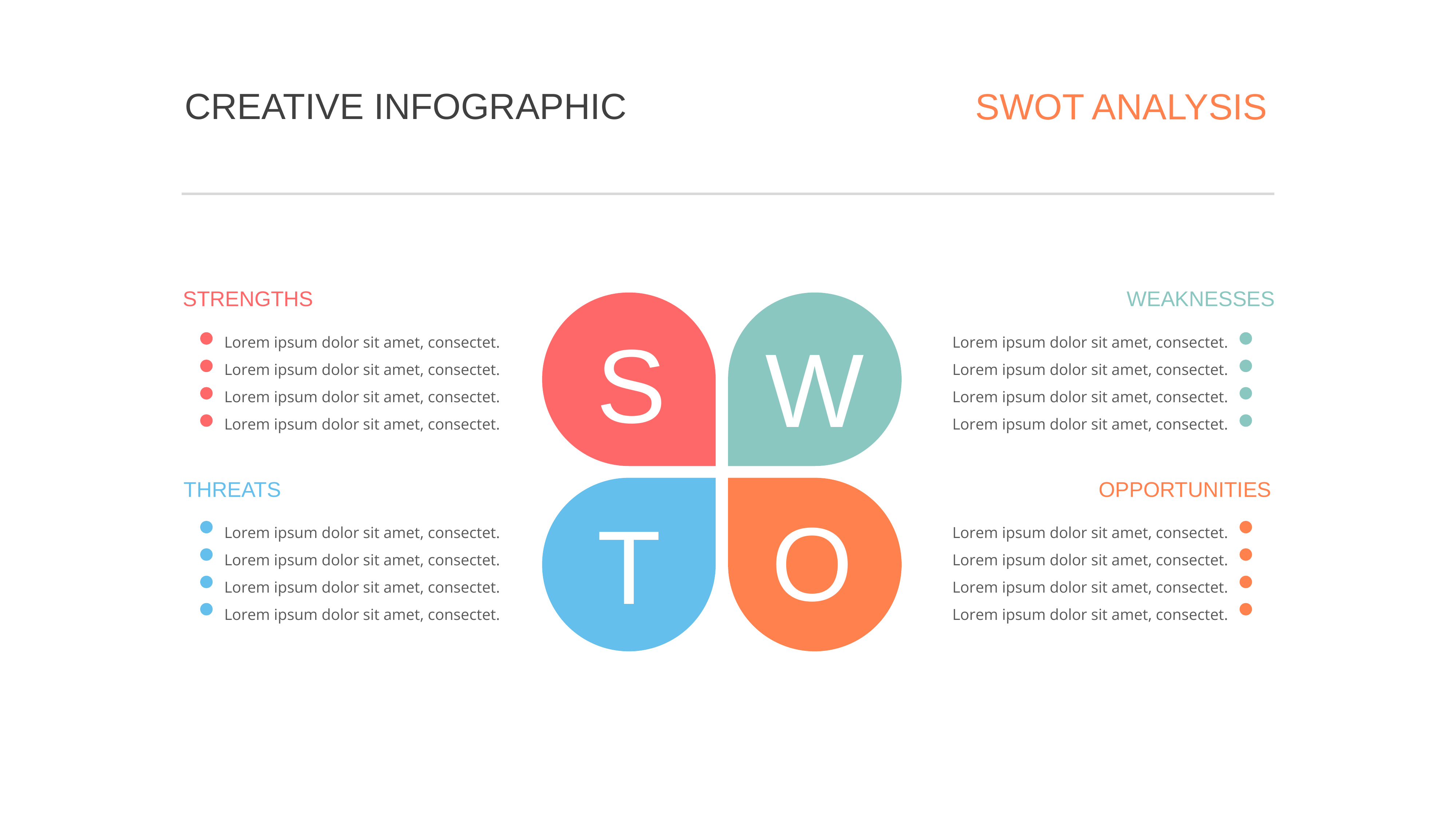

CREATIVE INFOGRAPHIC
SWOT ANALYSIS
STRENGTHS
WEAKNESSES

S
W
Lorem ipsum dolor sit amet, consectet.
Lorem ipsum dolor sit amet, consectet.

Lorem ipsum dolor sit amet, consectet.
Lorem ipsum dolor sit amet, consectet.
Lorem ipsum dolor sit amet, consectet.
Lorem ipsum dolor sit amet, consectet.
Lorem ipsum dolor sit amet, consectet.
Lorem ipsum dolor sit amet, consectet.
THREATS
OPPORTUNITIES

O
T
Lorem ipsum dolor sit amet, consectet.
Lorem ipsum dolor sit amet, consectet.

Lorem ipsum dolor sit amet, consectet.
Lorem ipsum dolor sit amet, consectet.
Lorem ipsum dolor sit amet, consectet.
Lorem ipsum dolor sit amet, consectet.
Lorem ipsum dolor sit amet, consectet.
Lorem ipsum dolor sit amet, consectet.